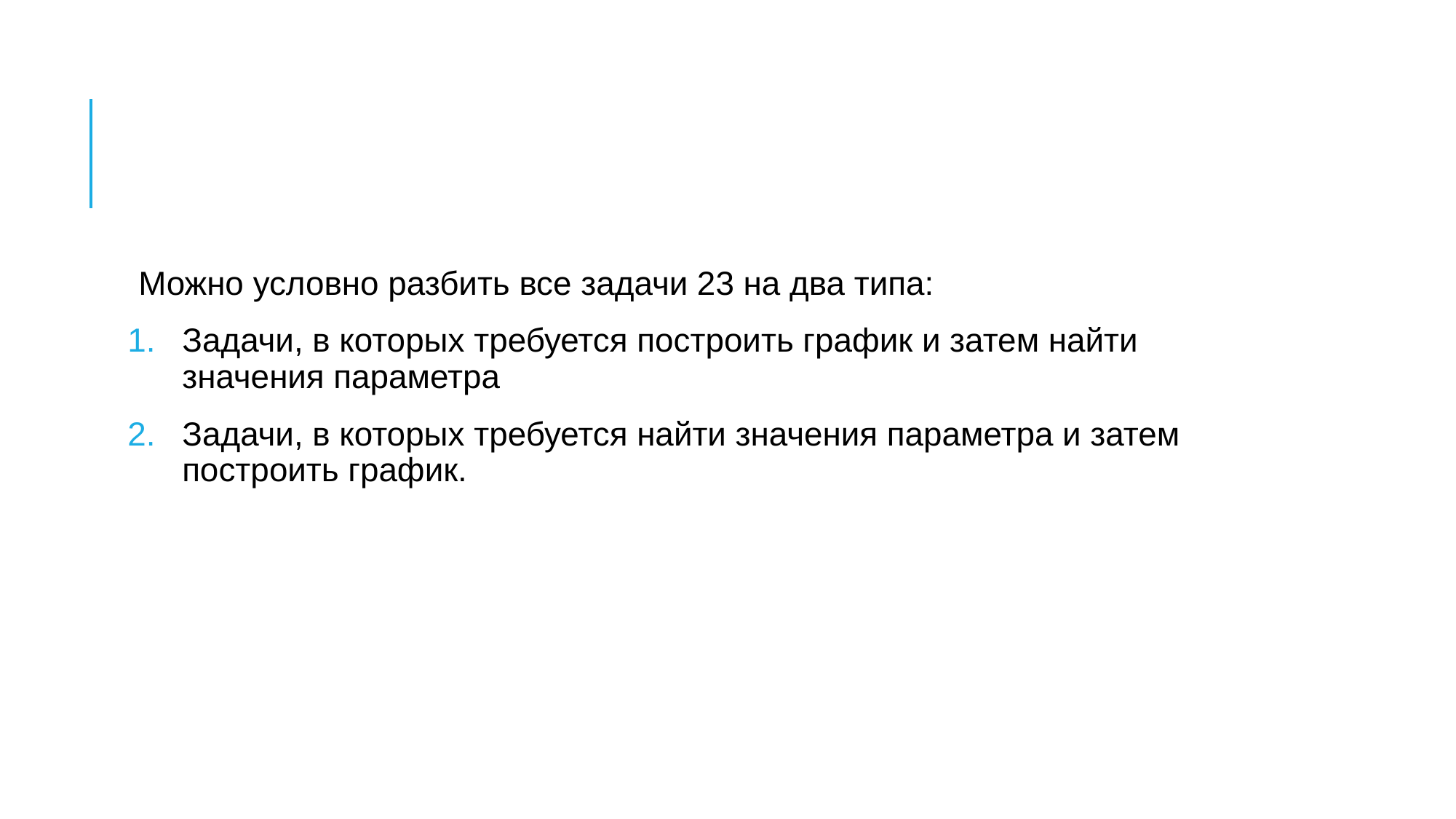

#
Можно условно разбить все задачи 23 на два типа:
Задачи, в которых требуется построить график и затем найти значения параметра
Задачи, в которых требуется найти значения параметра и затем построить график.